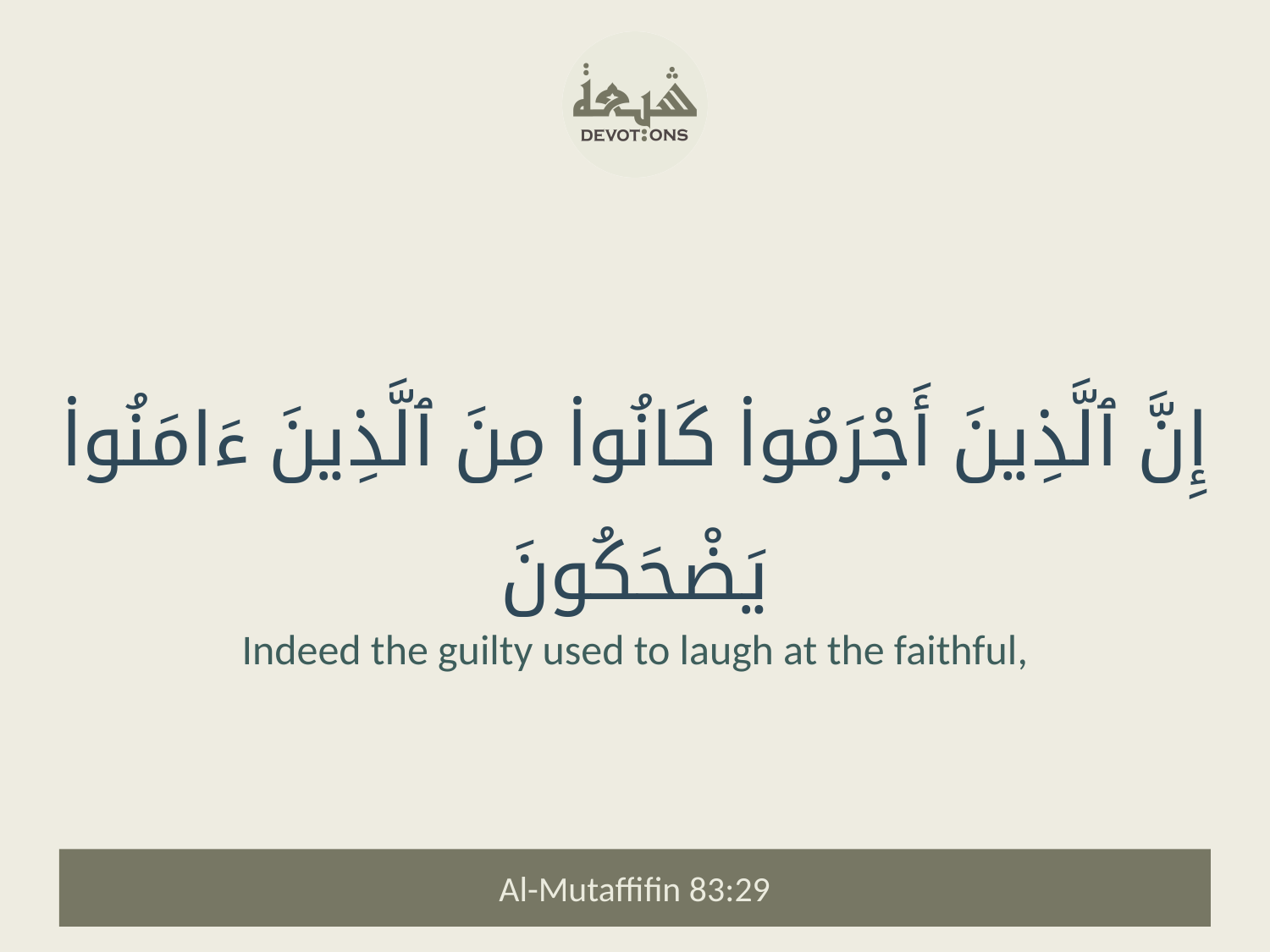

إِنَّ ٱلَّذِينَ أَجْرَمُوا۟ كَانُوا۟ مِنَ ٱلَّذِينَ ءَامَنُوا۟ يَضْحَكُونَ
Indeed the guilty used to laugh at the faithful,
Al-Mutaffifin 83:29